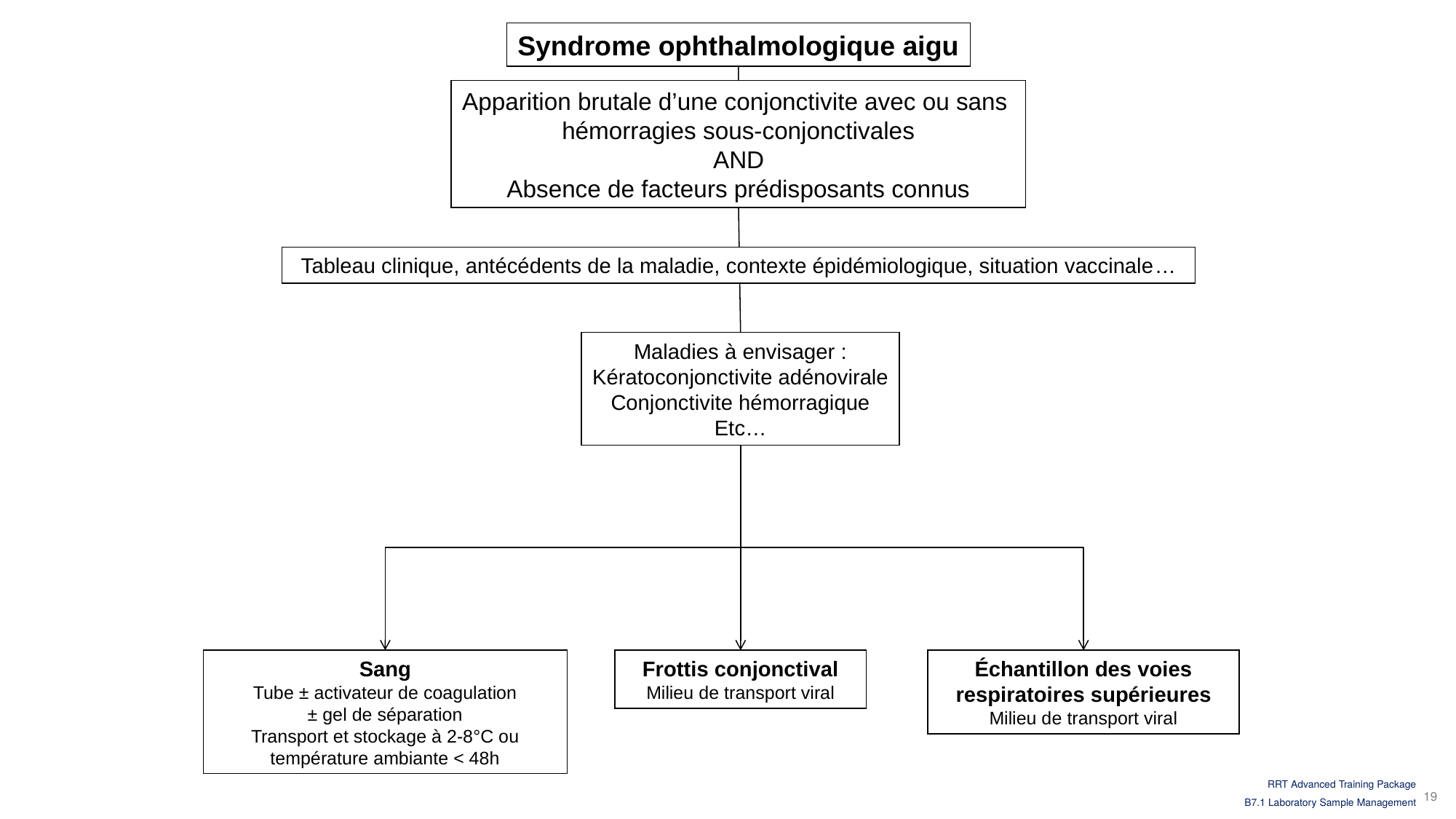

Syndrome ophthalmologique aigu
Apparition brutale d’une conjonctivite avec ou sans
hémorragies sous-conjonctivales
AND
Absence de facteurs prédisposants connus
Tableau clinique, antécédents de la maladie, contexte épidémiologique, situation vaccinale…
Maladies à envisager :
Kératoconjonctivite adénovirale
Conjonctivite hémorragique
Etc…
Échantillon des voies respiratoires supérieures Milieu de transport viral
Sang
Tube ± activateur de coagulation
± gel de séparation
Transport et stockage à 2-8°C ou
température ambiante < 48h
Frottis conjonctival
Milieu de transport viral